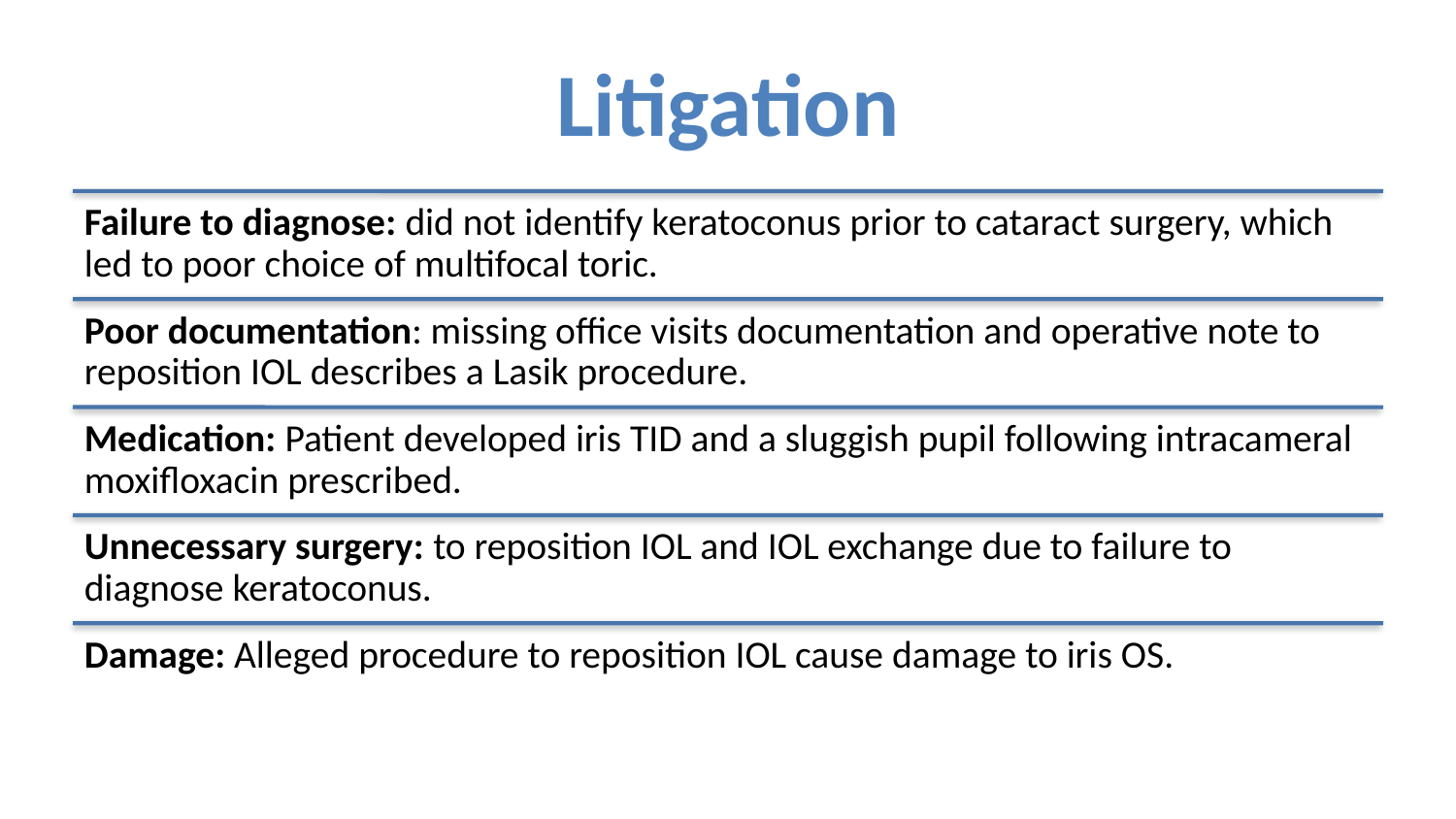

# Litigation
Failure to diagnose: did not identify keratoconus prior to cataract surgery, which led to poor choice of multifocal toric.
Poor documentation: missing office visits documentation and operative note to reposition IOL describes a Lasik procedure.
Medication: Patient developed iris TID and a sluggish pupil following intracameral moxifloxacin prescribed.
Unnecessary surgery: to reposition IOL and IOL exchange due to failure to diagnose keratoconus.
Damage: Alleged procedure to reposition IOL cause damage to iris OS.